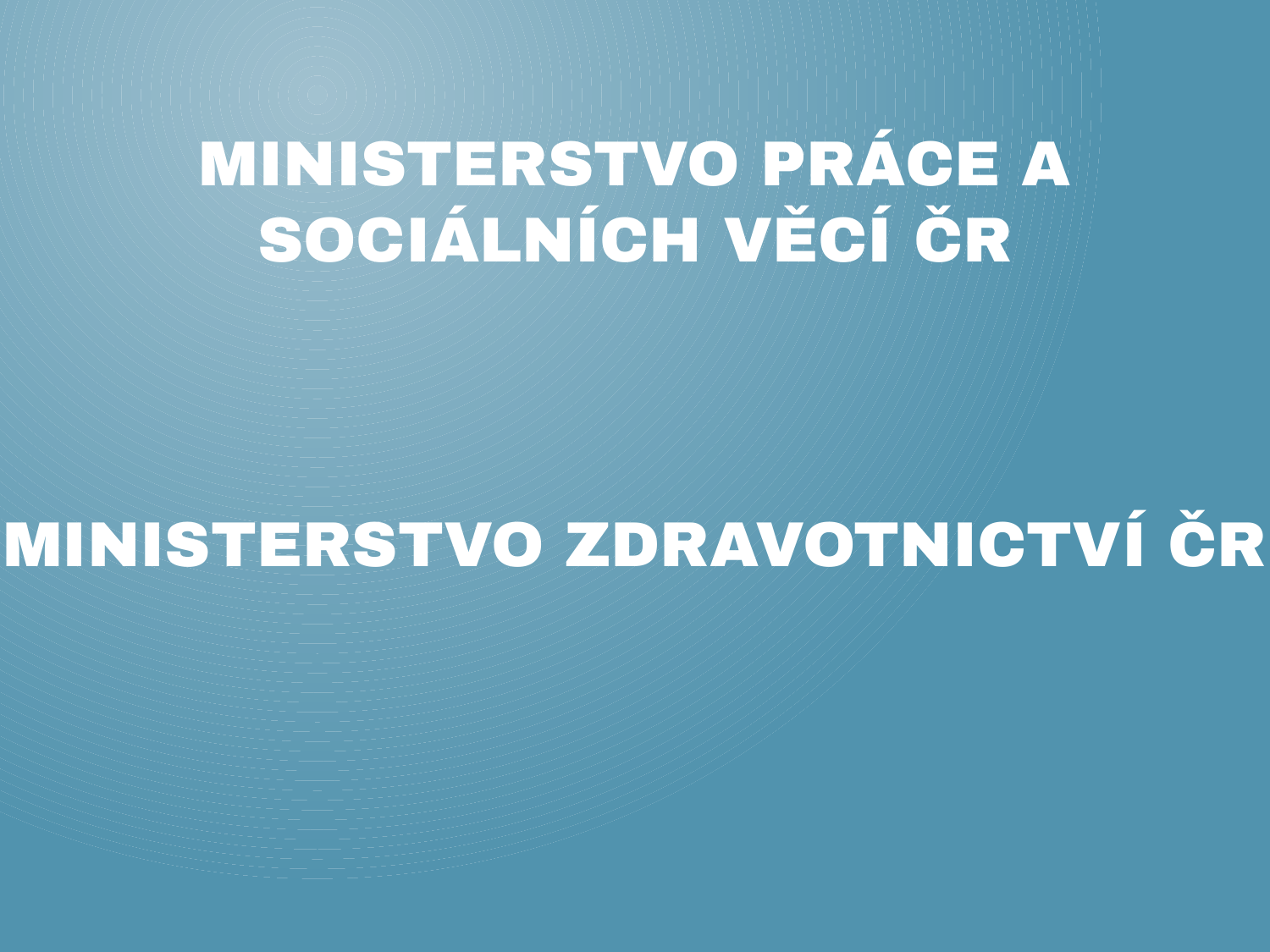

# Ministerstvo práce a Sociálních věcí ČR ministerstvo zdravotnictví ČR